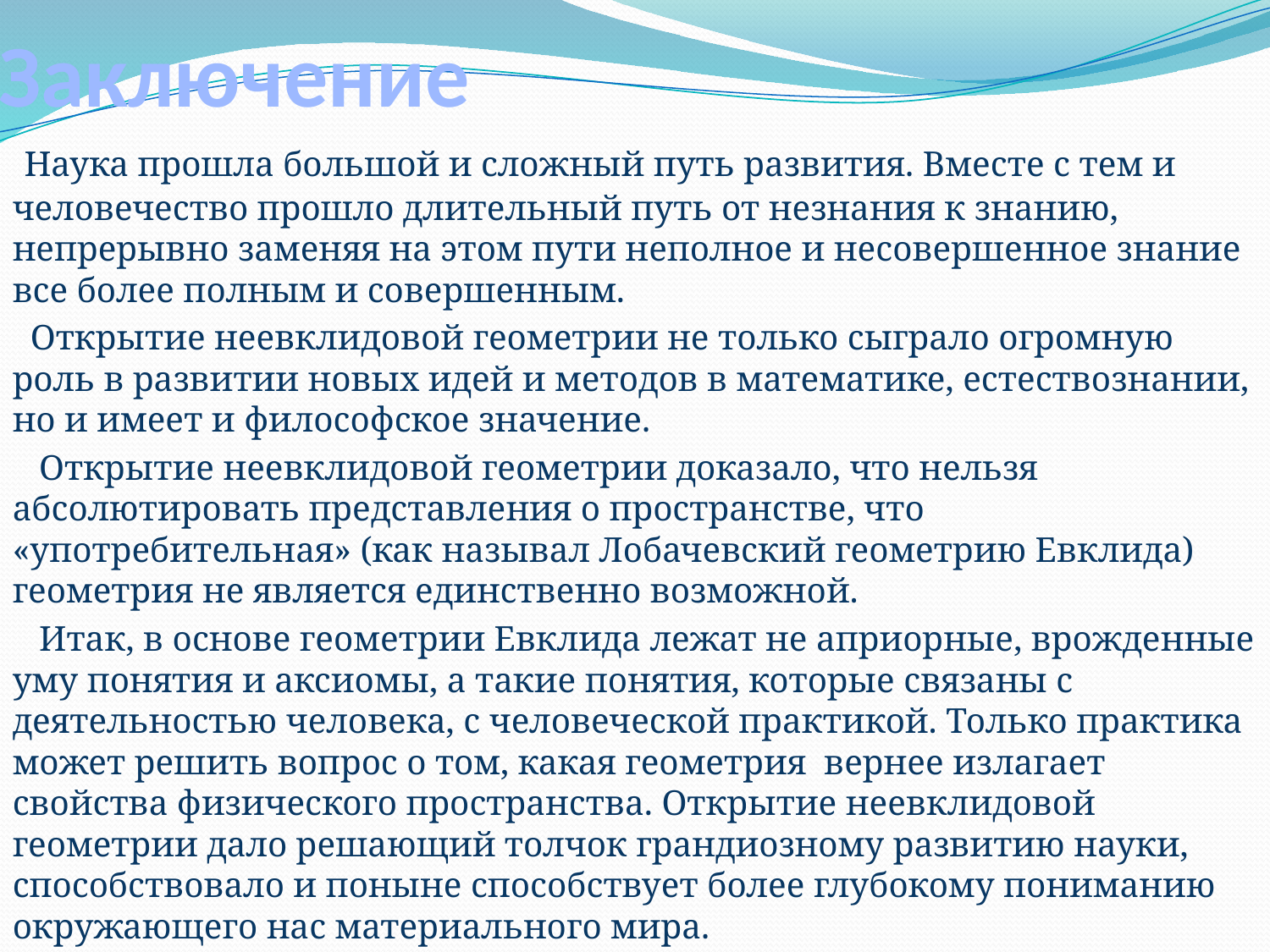

# Заключение
 Наука прошла большой и сложный путь развития. Вместе с тем и человечество прошло длительный путь от незнания к знанию, непрерывно заменяя на этом пути неполное и несовершенное знание все более полным и совершенным.
  Открытие неевклидовой геометрии не только сыграло огромную роль в развитии новых идей и методов в математике, естествознании, но и имеет и философское значение.
   Открытие неевклидовой геометрии доказало, что нельзя абсолютировать представления о пространстве, что «употребительная» (как называл Лобачевский геометрию Евклида) геометрия не является единственно возможной.
   Итак, в основе геометрии Евклида лежат не априорные, врожденные уму понятия и аксиомы, а такие понятия, которые связаны с деятельностью человека, с человеческой практикой. Только практика может решить вопрос о том, какая геометрия  вернее излагает свойства физического пространства. Открытие неевклидовой геометрии дало решающий толчок грандиозному развитию науки, способствовало и поныне способствует более глубокому пониманию окружающего нас материального мира.